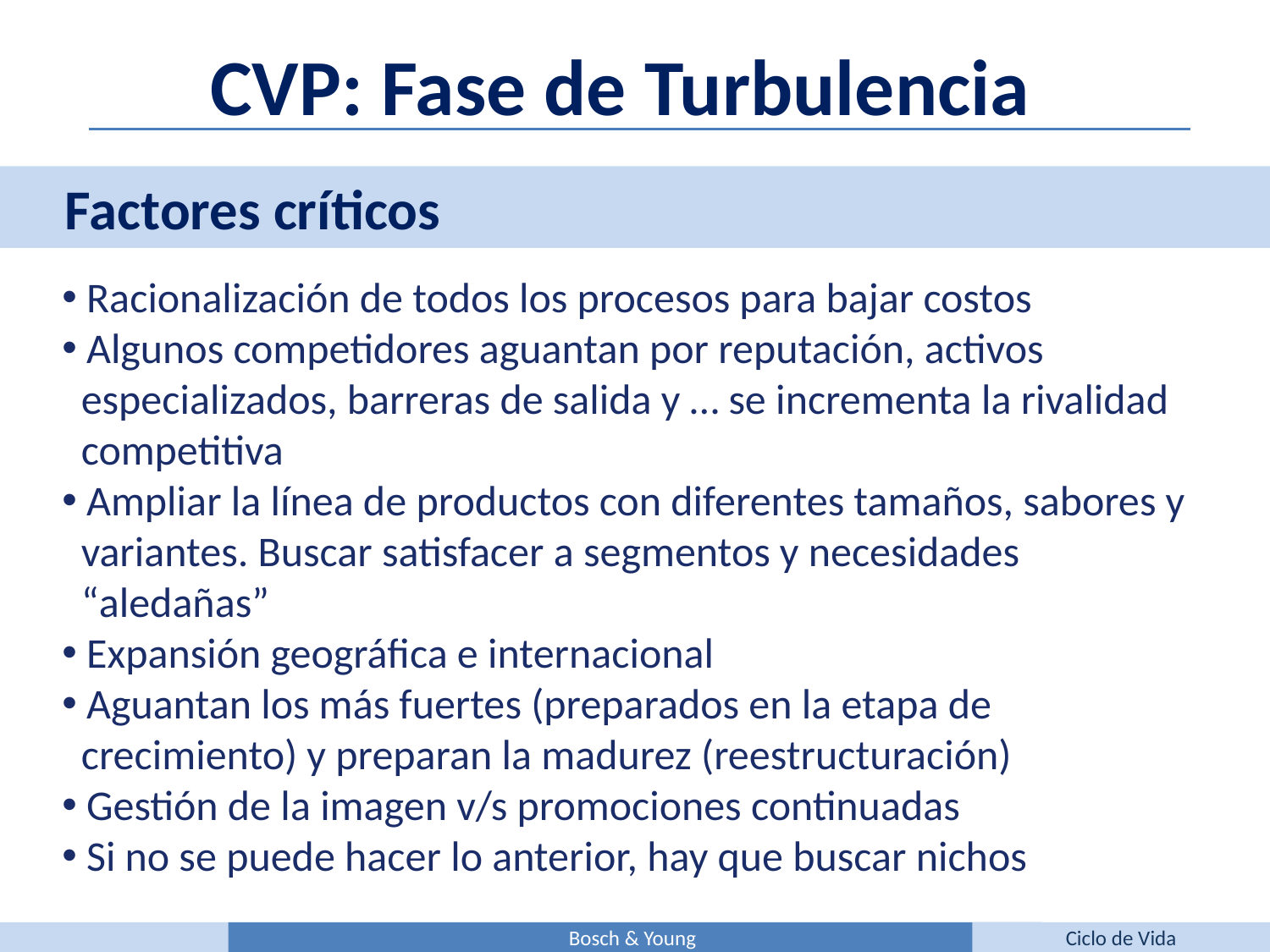

CVP: Fase de Turbulencia

Factores críticos
 Racionalización de todos los procesos para bajar costos
 Algunos competidores aguantan por reputación, activos
  especializados, barreras de salida y … se incrementa la rivalidad
  competitiva
 Ampliar la línea de productos con diferentes tamaños, sabores y
  variantes. Buscar satisfacer a segmentos y necesidades
  “aledañas”
 Expansión geográfica e internacional
 Aguantan los más fuertes (preparados en la etapa de
  crecimiento) y preparan la madurez (reestructuración)
 Gestión de la imagen v/s promociones continuadas
 Si no se puede hacer lo anterior, hay que buscar nichos

Bosch & Young
Ciclo de Vida